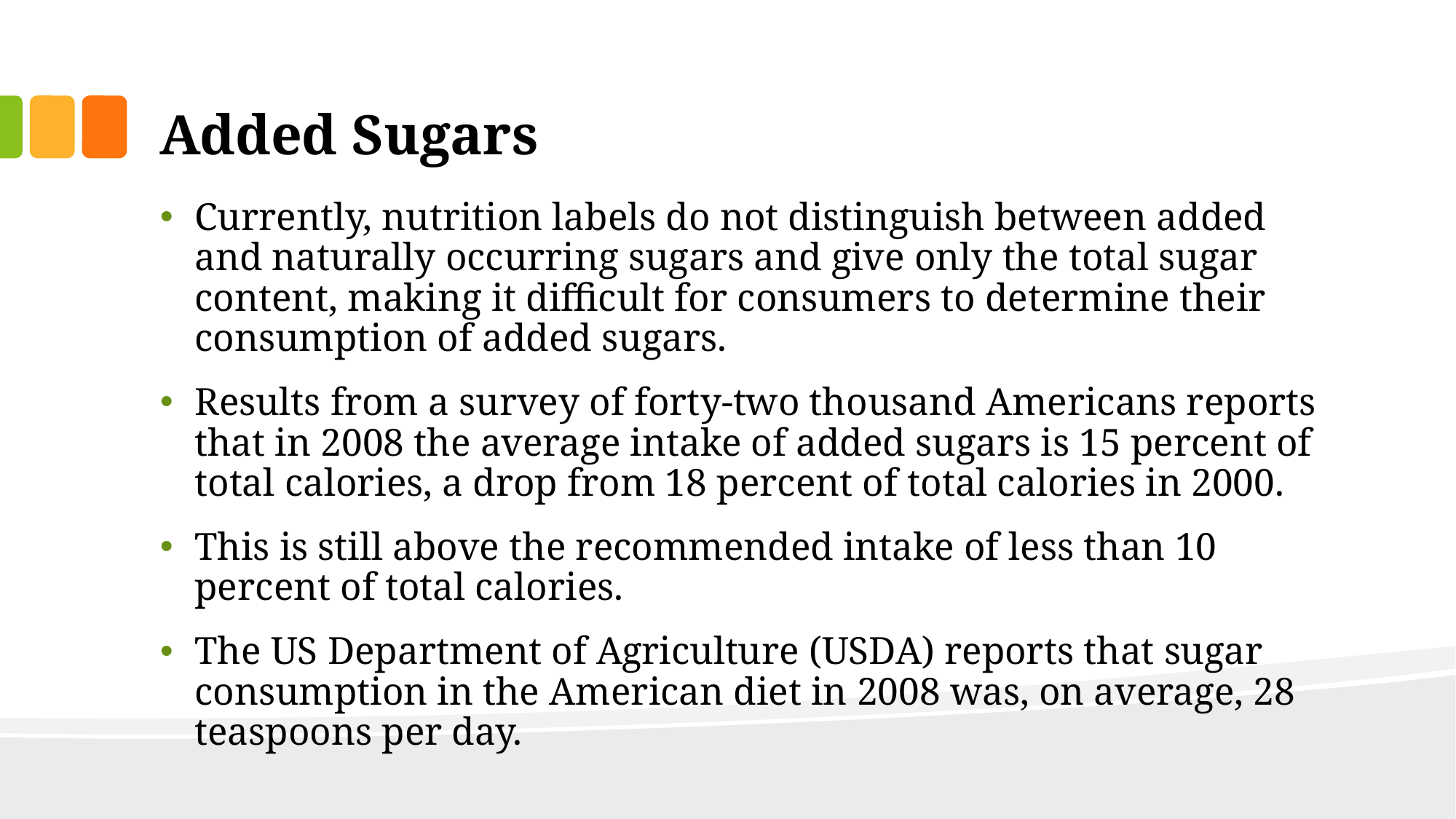

# Added Sugars
Currently, nutrition labels do not distinguish between added and naturally occurring sugars and give only the total sugar content, making it difficult for consumers to determine their consumption of added sugars.
Results from a survey of forty-two thousand Americans reports that in 2008 the average intake of added sugars is 15 percent of total calories, a drop from 18 percent of total calories in 2000.
This is still above the recommended intake of less than 10 percent of total calories.
The US Department of Agriculture (USDA) reports that sugar consumption in the American diet in 2008 was, on average, 28 teaspoons per day.